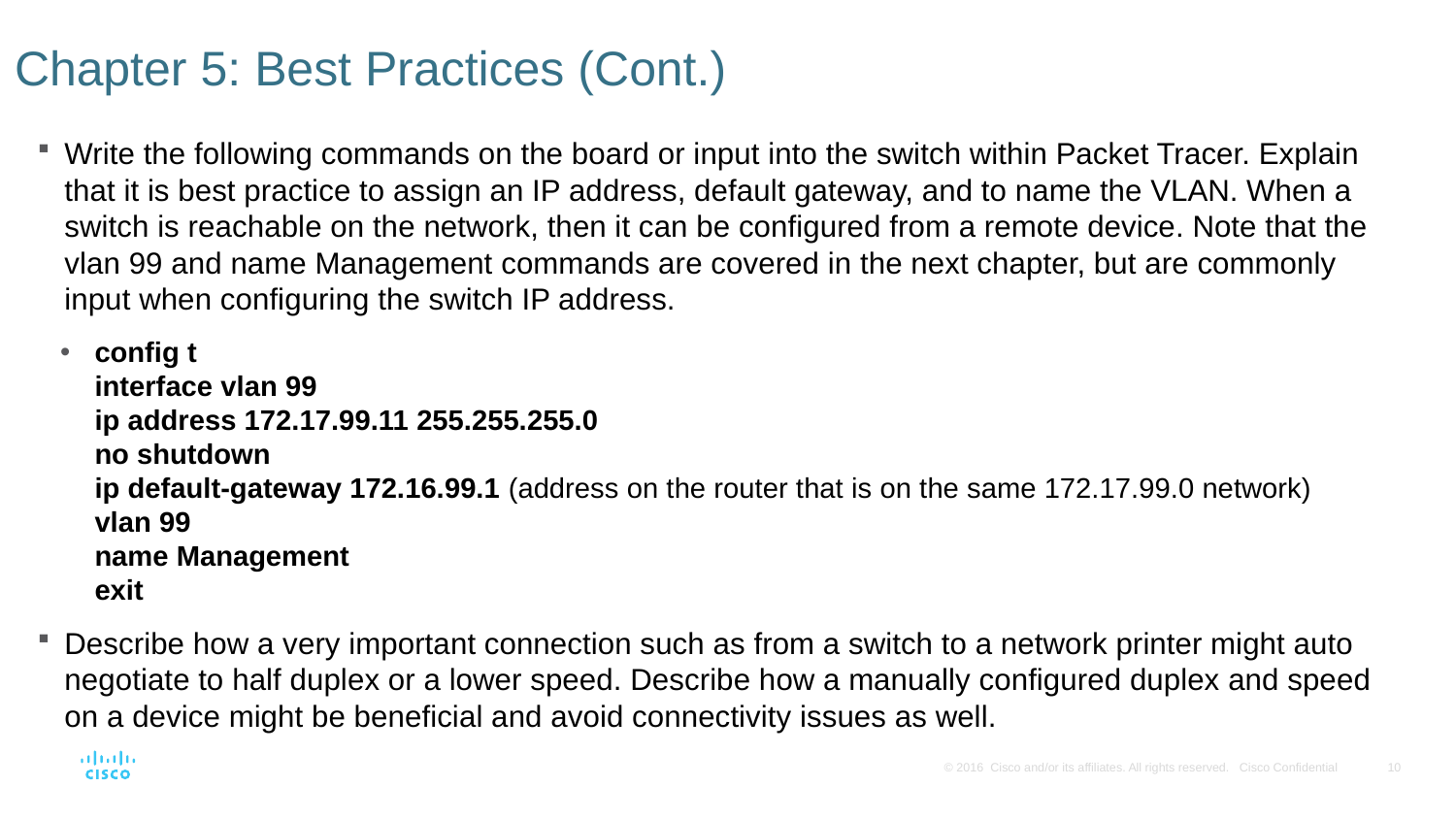

# Chapter 5: Best Practices (Cont.)
Write the following commands on the board or input into the switch within Packet Tracer. Explain that it is best practice to assign an IP address, default gateway, and to name the VLAN. When a switch is reachable on the network, then it can be configured from a remote device. Note that the vlan 99 and name Management commands are covered in the next chapter, but are commonly input when configuring the switch IP address.
config t
interface vlan 99
ip address 172.17.99.11 255.255.255.0
no shutdown
ip default-gateway 172.16.99.1 (address on the router that is on the same 172.17.99.0 network)
vlan 99
name Management
exit
Describe how a very important connection such as from a switch to a network printer might auto negotiate to half duplex or a lower speed. Describe how a manually configured duplex and speed on a device might be beneficial and avoid connectivity issues as well.